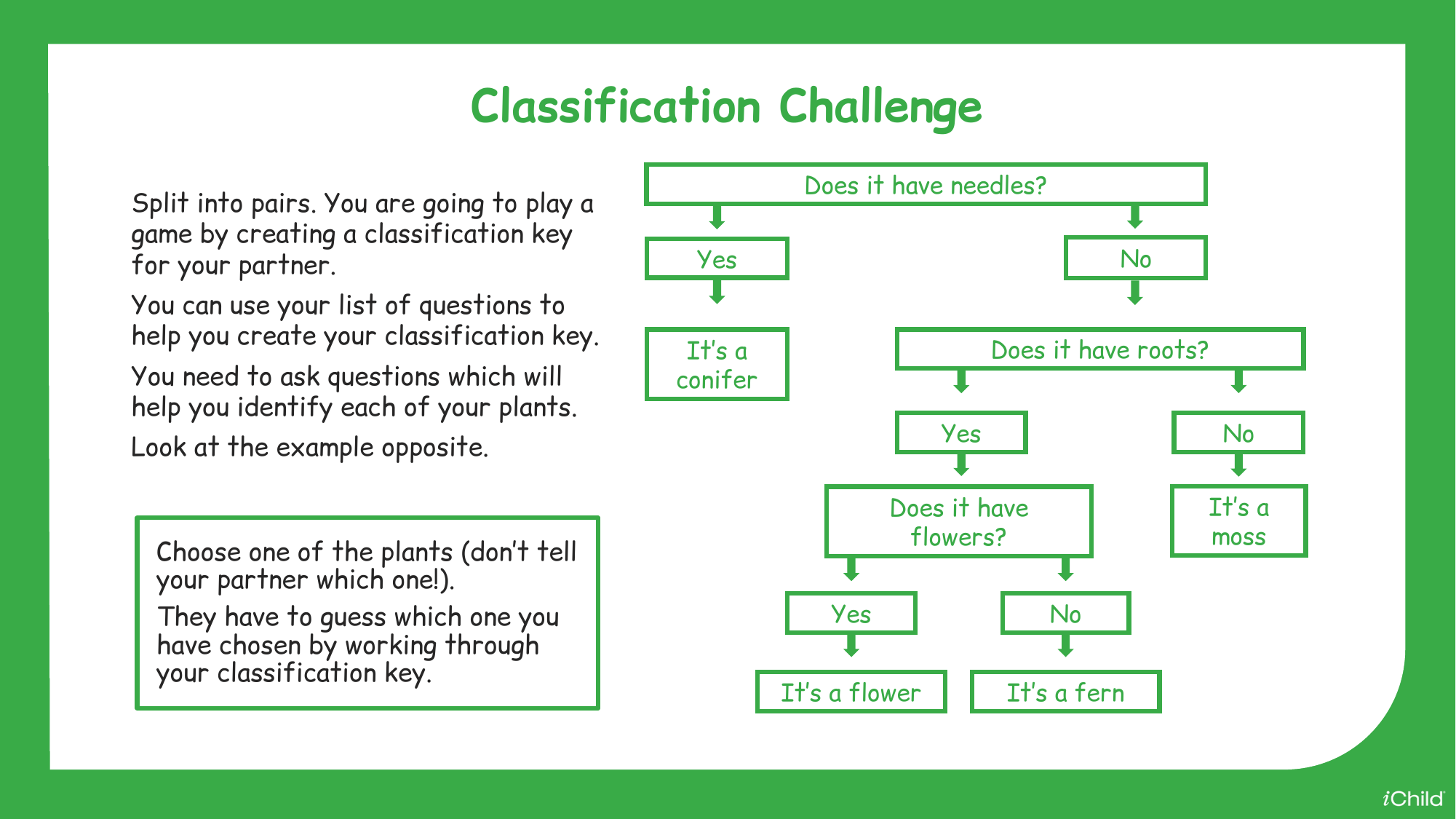

Classification Challenge
Does it have needles?
Split into pairs. You are going to play a game by creating a classification key for your partner.
You can use your list of questions to help you create your classification key.
You need to ask questions which will help you identify each of your plants.
Look at the example opposite.

No
Yes

It’s a conifer
Does it have roots?

Yes
No

It’s a moss
Does it have flowers?
Choose one of the plants (don’t tell your partner which one!).
They have to guess which one you have chosen by working through your classification key.

Yes
No

It’s a flower
It’s a fern